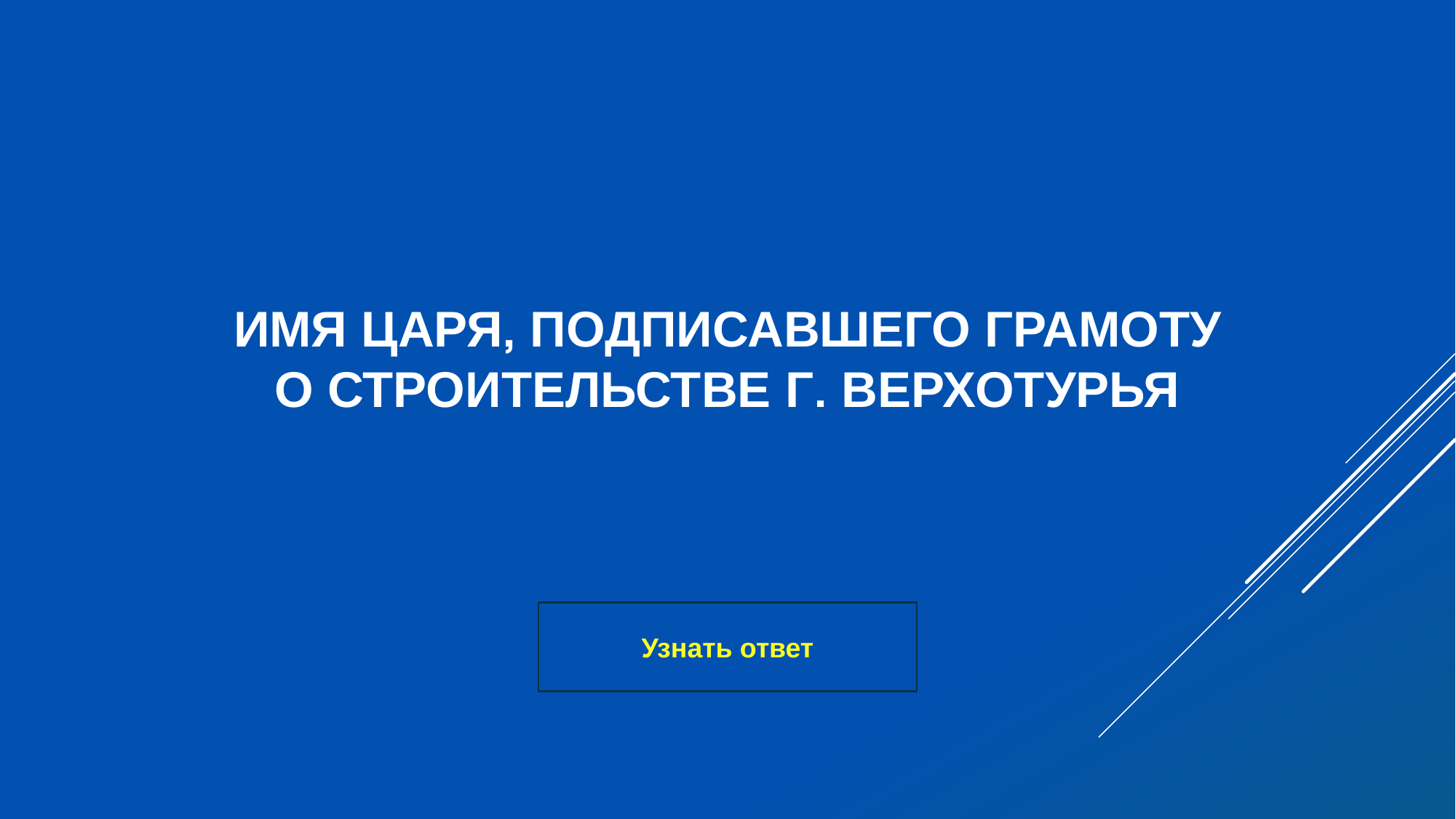

# Имя царя, подписавшего грамоту о строительстве г. Верхотурья